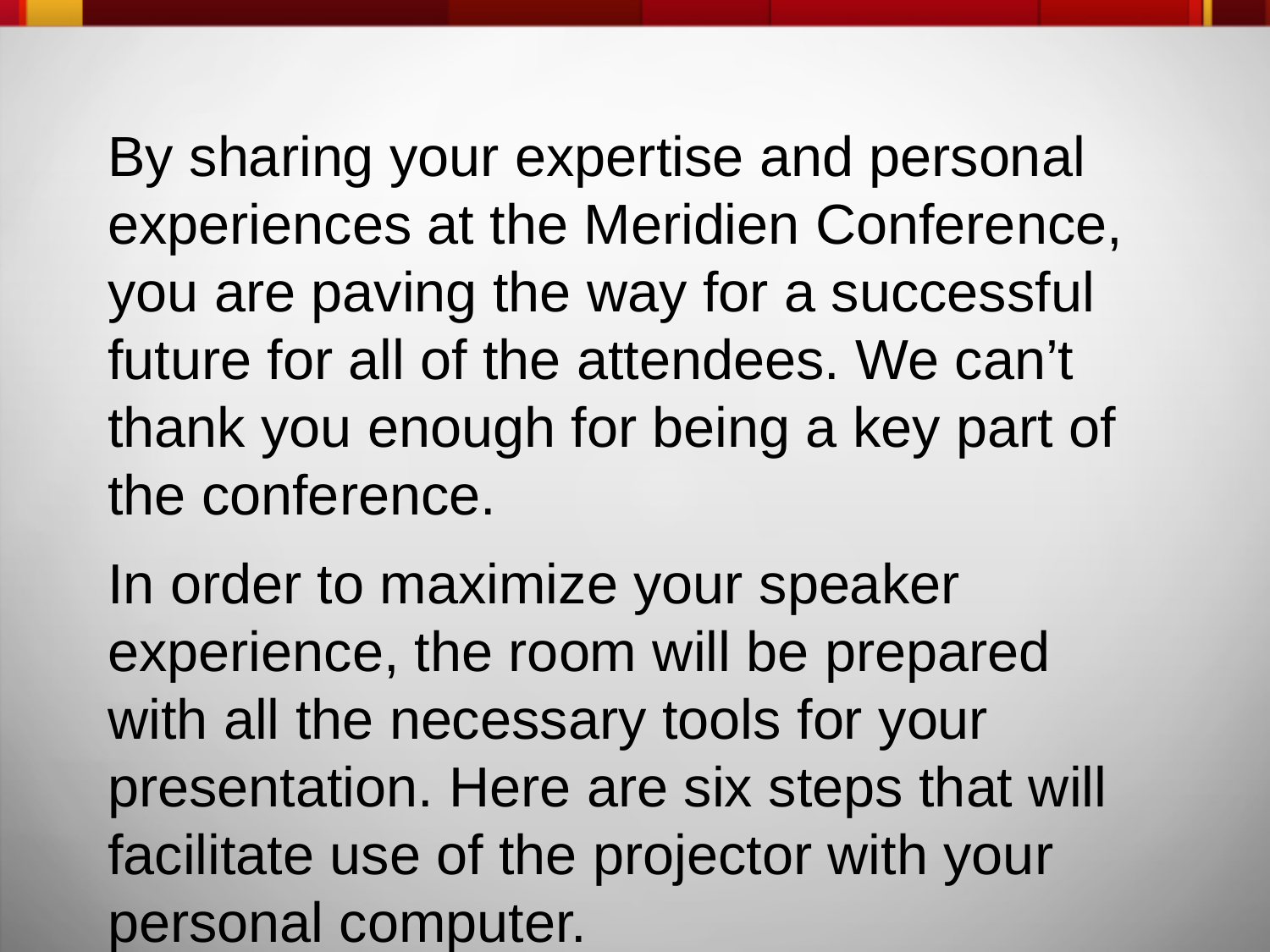

By sharing your expertise and personal experiences at the Meridien Conference, you are paving the way for a successful future for all of the attendees. We can’t thank you enough for being a key part of the conference.
In order to maximize your speaker experience, the room will be prepared with all the necessary tools for your presentation. Here are six steps that will facilitate use of the projector with your personal computer.